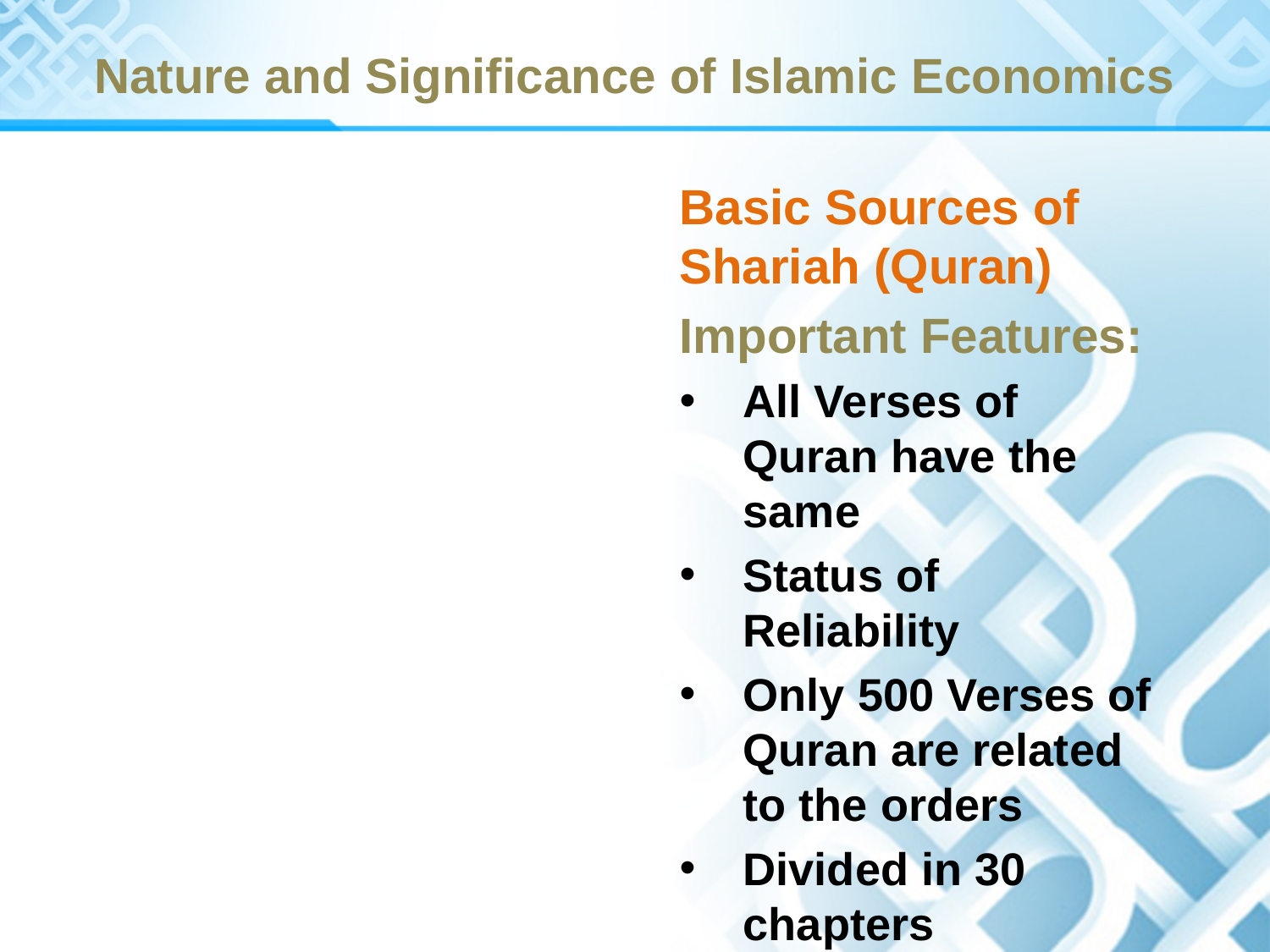

Nature and Significance of Islamic Economics
Basic Sources of Shariah (Quran)
Important Features:
All Verses of Quran have the same
Status of Reliability
Only 500 Verses of Quran are related to the orders
Divided in 30 chapters